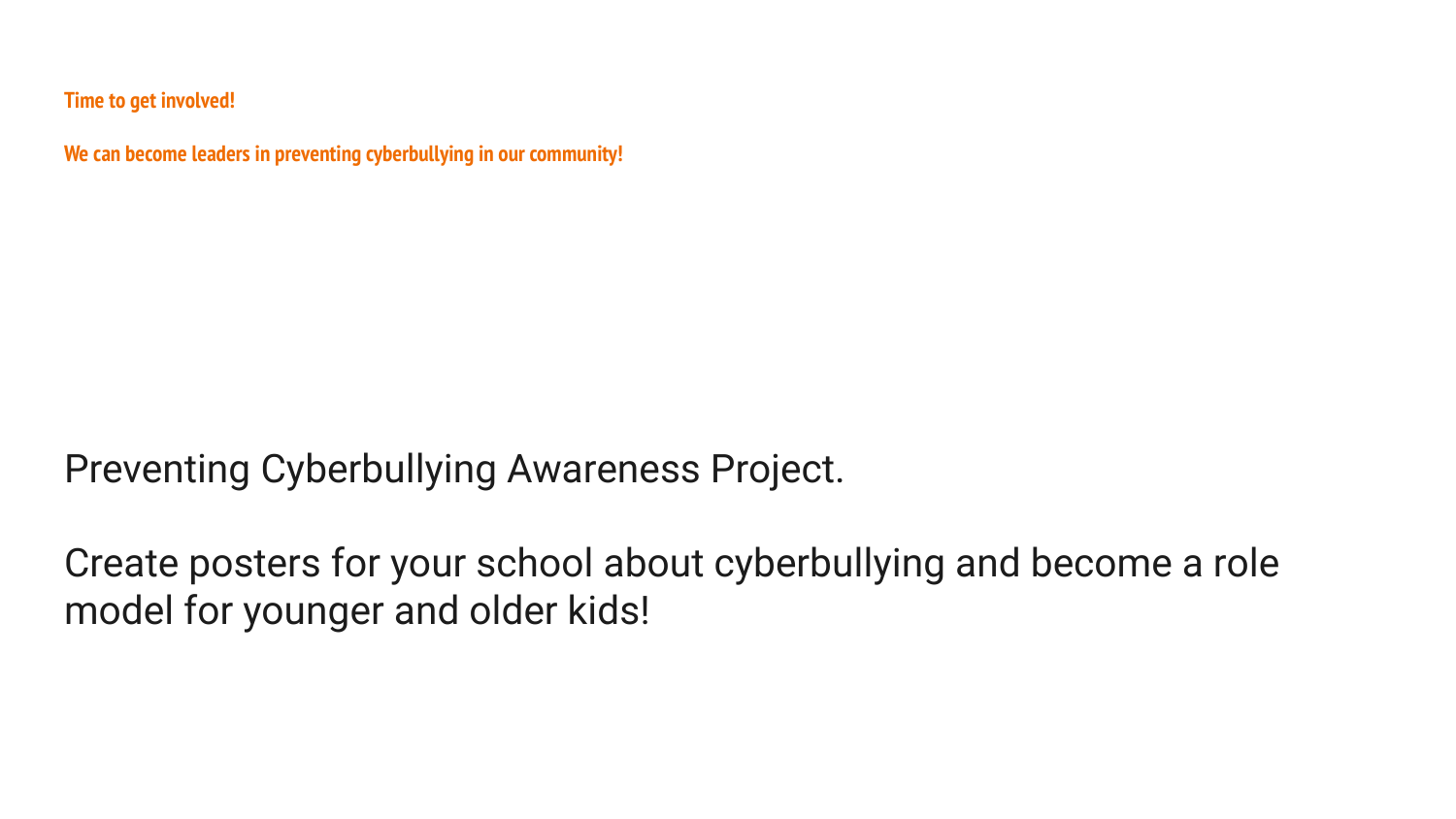

# Time to get involved!

We can become leaders in preventing cyberbullying in our community!

Preventing Cyberbullying Awareness Project.

Create posters for your school about cyberbullying and become a role model for younger and older kids!